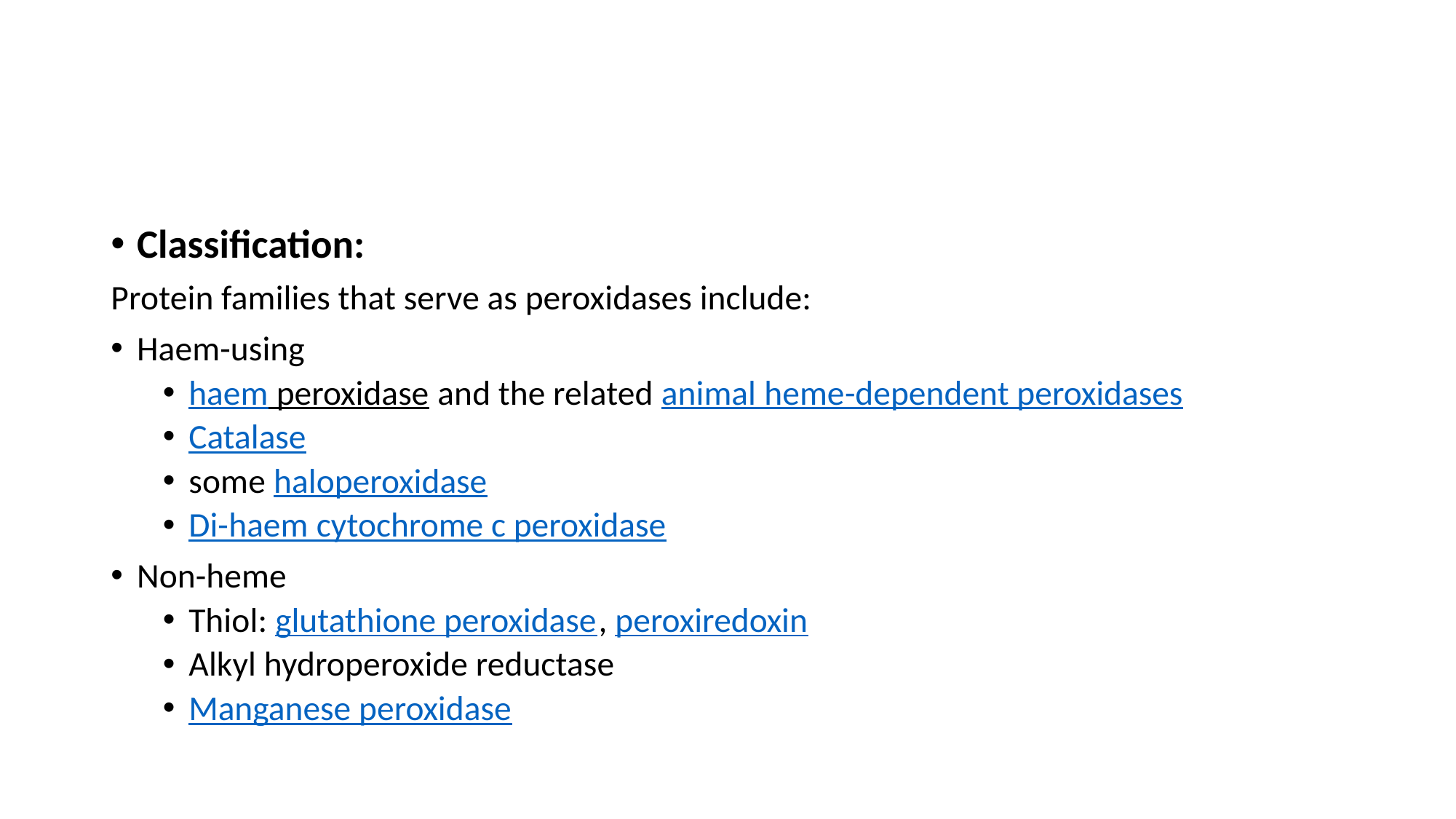

#
Classification:
Protein families that serve as peroxidases include:
Haem-using
haem peroxidase and the related animal heme-dependent peroxidases
Catalase
some haloperoxidase
Di-haem cytochrome c peroxidase
Non-heme
Thiol: glutathione peroxidase, peroxiredoxin
Alkyl hydroperoxide reductase
Manganese peroxidase